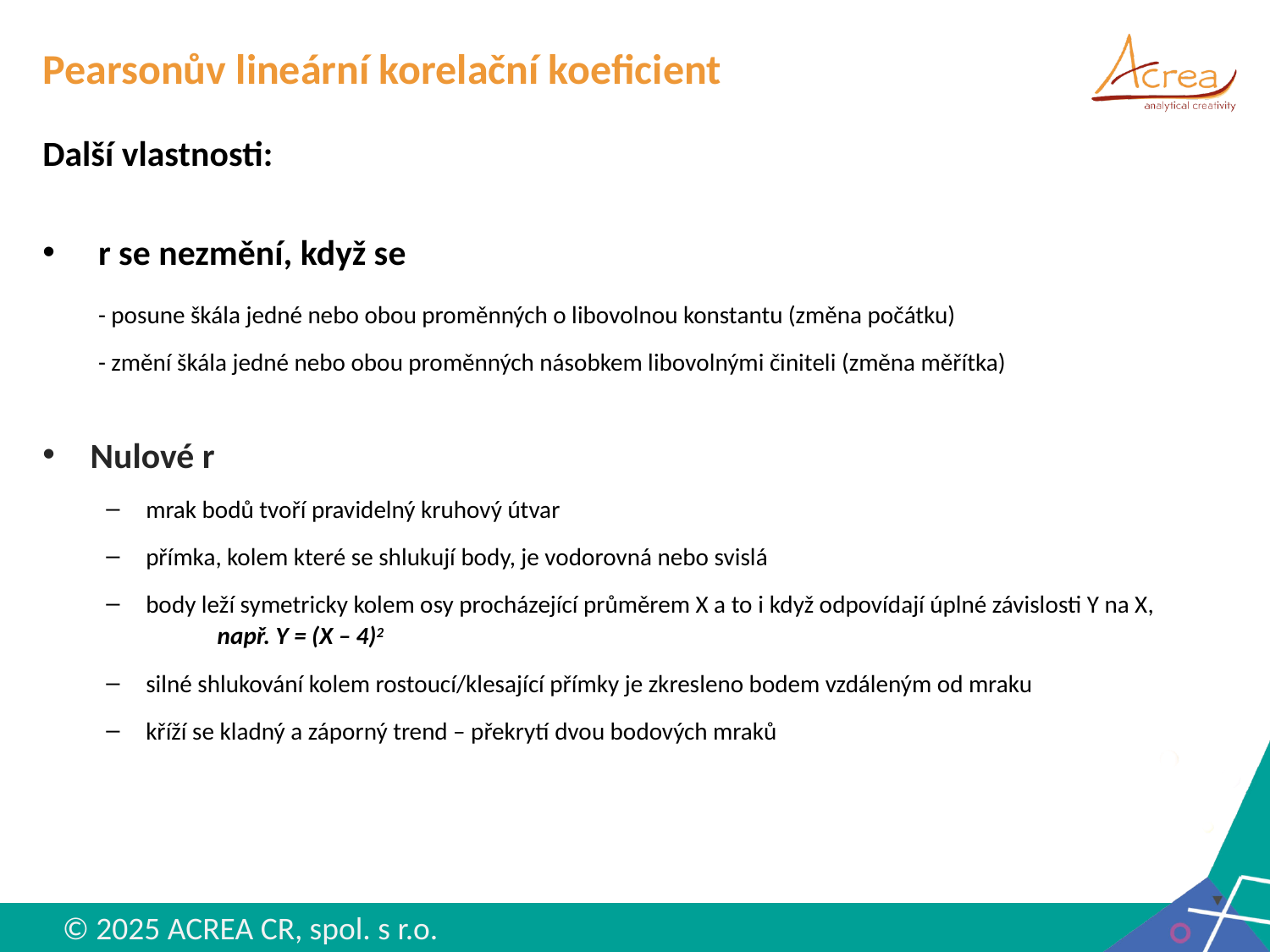

# Pearsonův lineární korelační koeficient
Další vlastnosti:

r se nezmění, když se
	- posune škála jedné nebo obou proměnných o libovolnou konstantu (změna počátku)
	- změní škála jedné nebo obou proměnných násobkem libovolnými činiteli (změna měřítka)

Nulové r
mrak bodů tvoří pravidelný kruhový útvar
přímka, kolem které se shlukují body, je vodorovná nebo svislá
body leží symetricky kolem osy procházející průměrem X a to i když odpovídají úplné závislosti Y na X,
		např. Y = (X – 4)2
silné shlukování kolem rostoucí/klesající přímky je zkresleno bodem vzdáleným od mraku
kříží se kladný a záporný trend – překrytí dvou bodových mraků